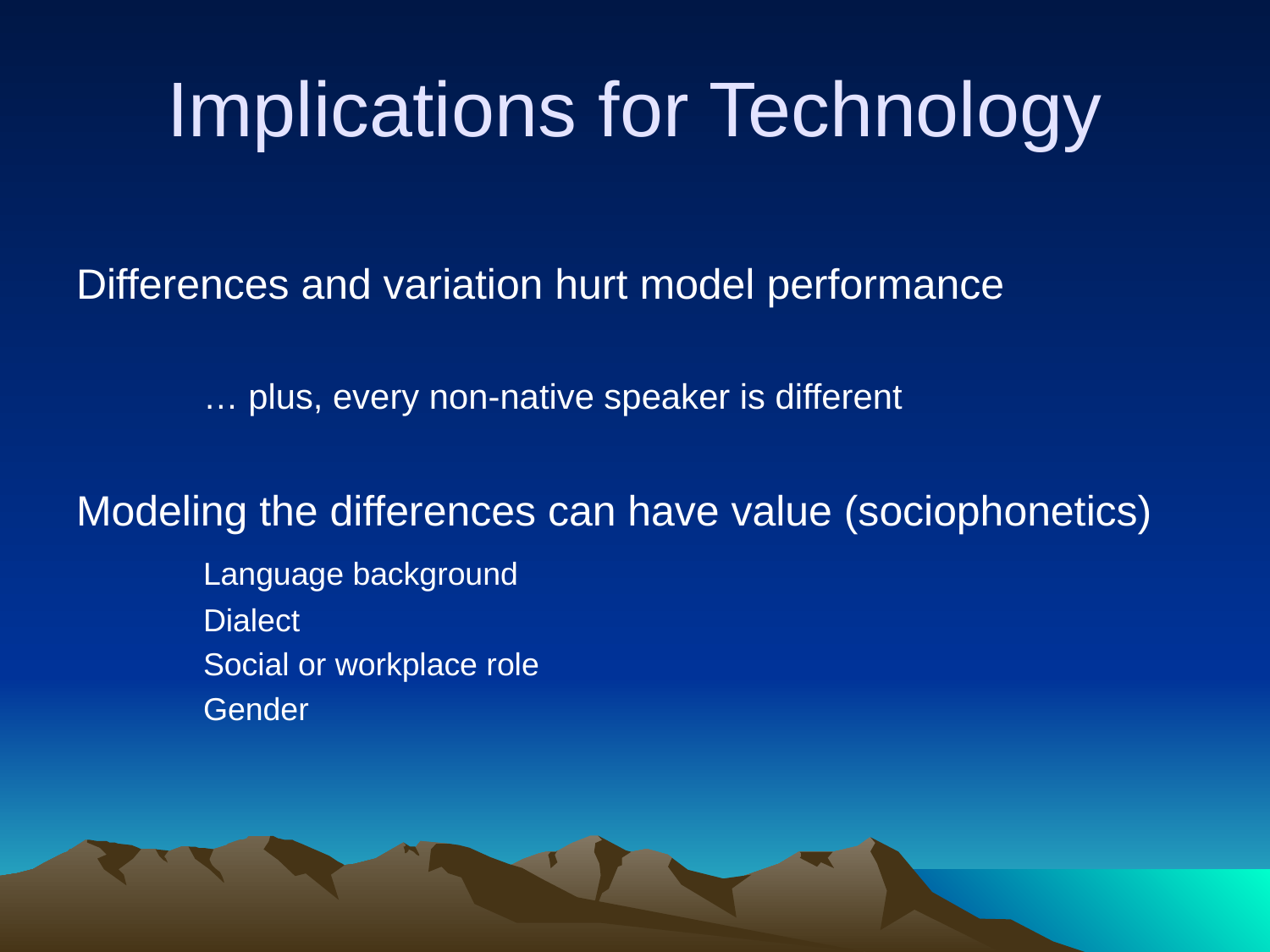

# Implications for Technology
Differences and variation hurt model performance

	… plus, every non-native speaker is different

Modeling the differences can have value (sociophonetics)
	Language background
	Dialect
	Social or workplace role
	Gender